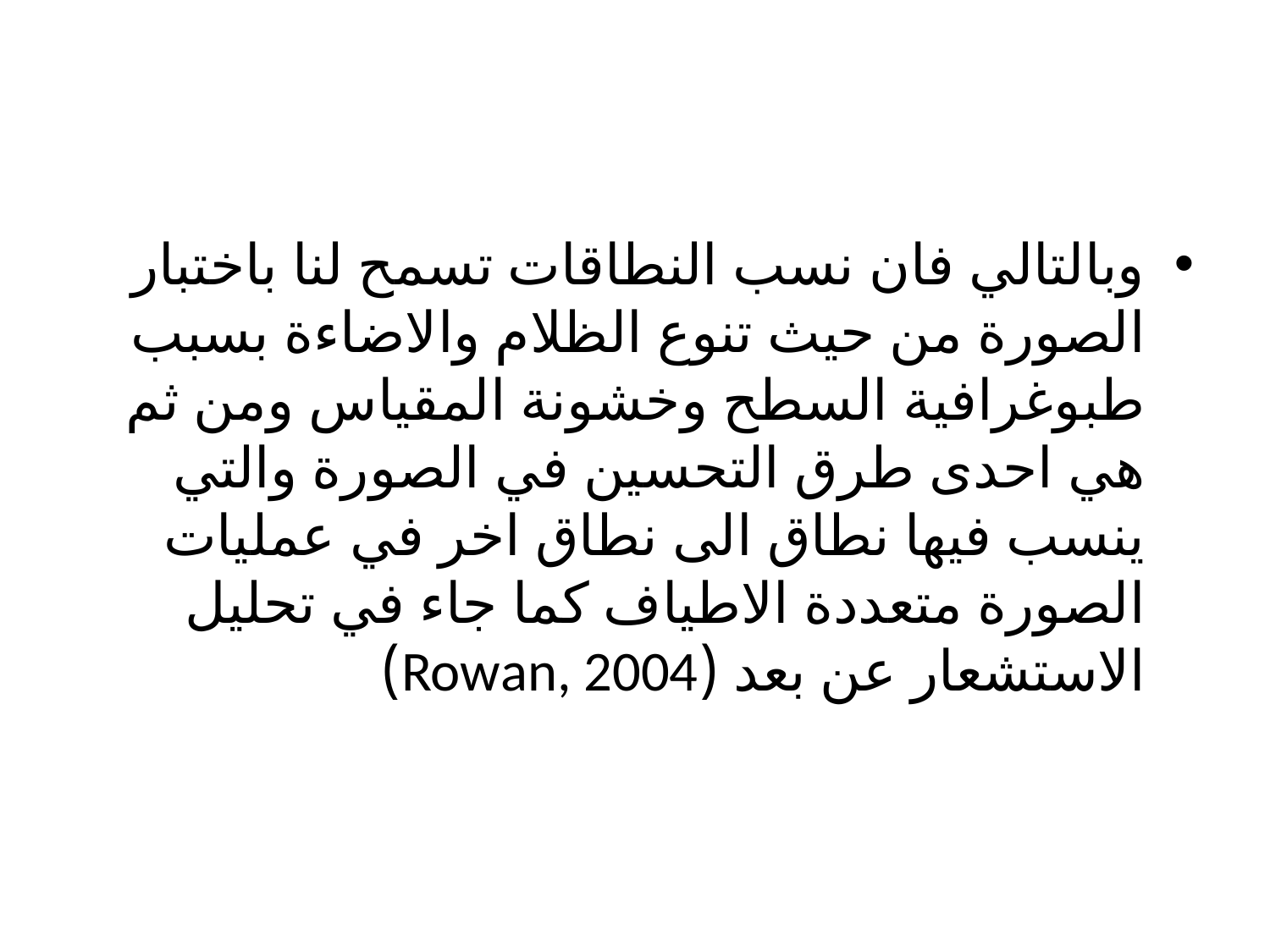

وبالتالي فان نسب النطاقات تسمح لنا باختبار الصورة من حيث تنوع الظلام والاضاءة بسبب طبوغرافية السطح وخشونة المقياس ومن ثم هي احدى طرق التحسين في الصورة والتي ينسب فيها نطاق الى نطاق اخر في عمليات الصورة متعددة الاطياف كما جاء في تحليل الاستشعار عن بعد (Rowan, 2004)